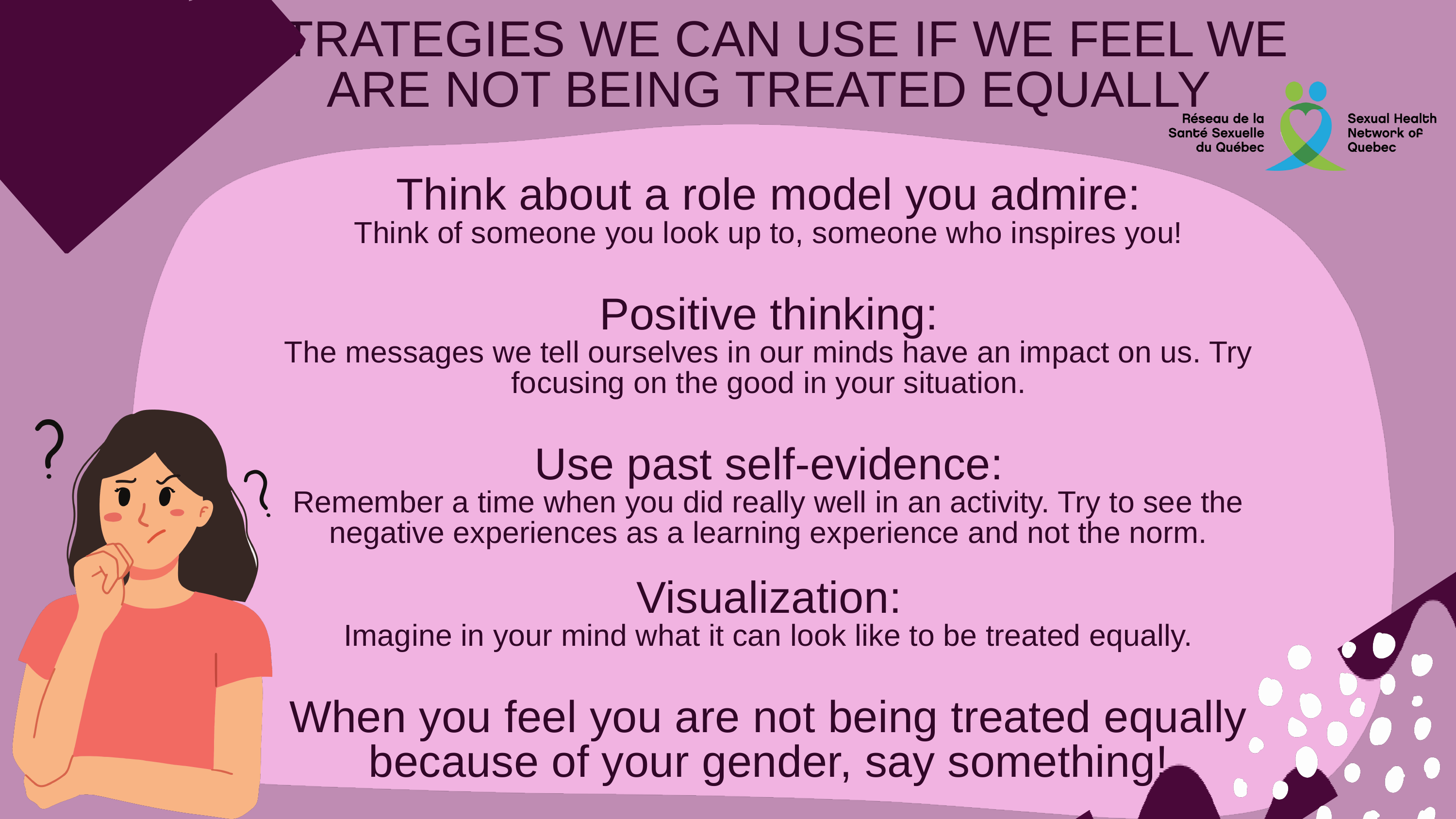

STRATEGIES WE CAN USE IF WE FEEL WE ARE NOT BEING TREATED EQUALLY

Think about a role model you admire:
Think of someone you look up to, someone who inspires you!

Positive thinking:
The messages we tell ourselves in our minds have an impact on us. Try focusing on the good in your situation.

Use past self-evidence:
Remember a time when you did really well in an activity. Try to see the negative experiences as a learning experience and not the norm.

Visualization:
Imagine in your mind what it can look like to be treated equally.

When you feel you are not being treated equally because of your gender, say something!